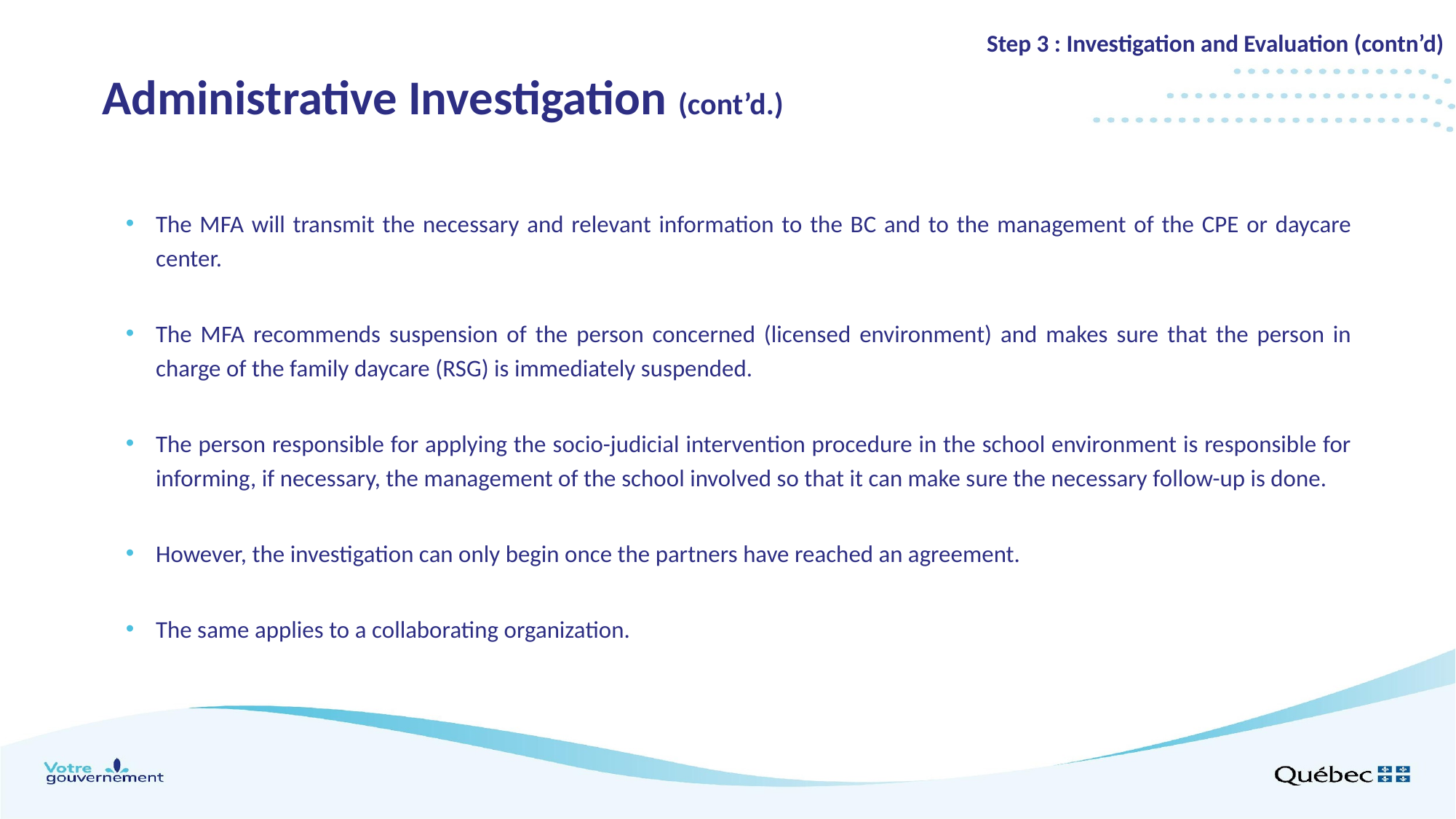

Step 3 : Investigation and Evaluation (contn’d)
# Administrative Investigation (cont’d.)

The MFA will transmit the necessary and relevant information to the BC and to the management of the CPE or daycare center.

The MFA recommends suspension of the person concerned (licensed environment) and makes sure that the person in charge of the family daycare (RSG) is immediately suspended.

The person responsible for applying the socio-judicial intervention procedure in the school environment is responsible for informing, if necessary, the management of the school involved so that it can make sure the necessary follow-up is done.

However, the investigation can only begin once the partners have reached an agreement.

The same applies to a collaborating organization.